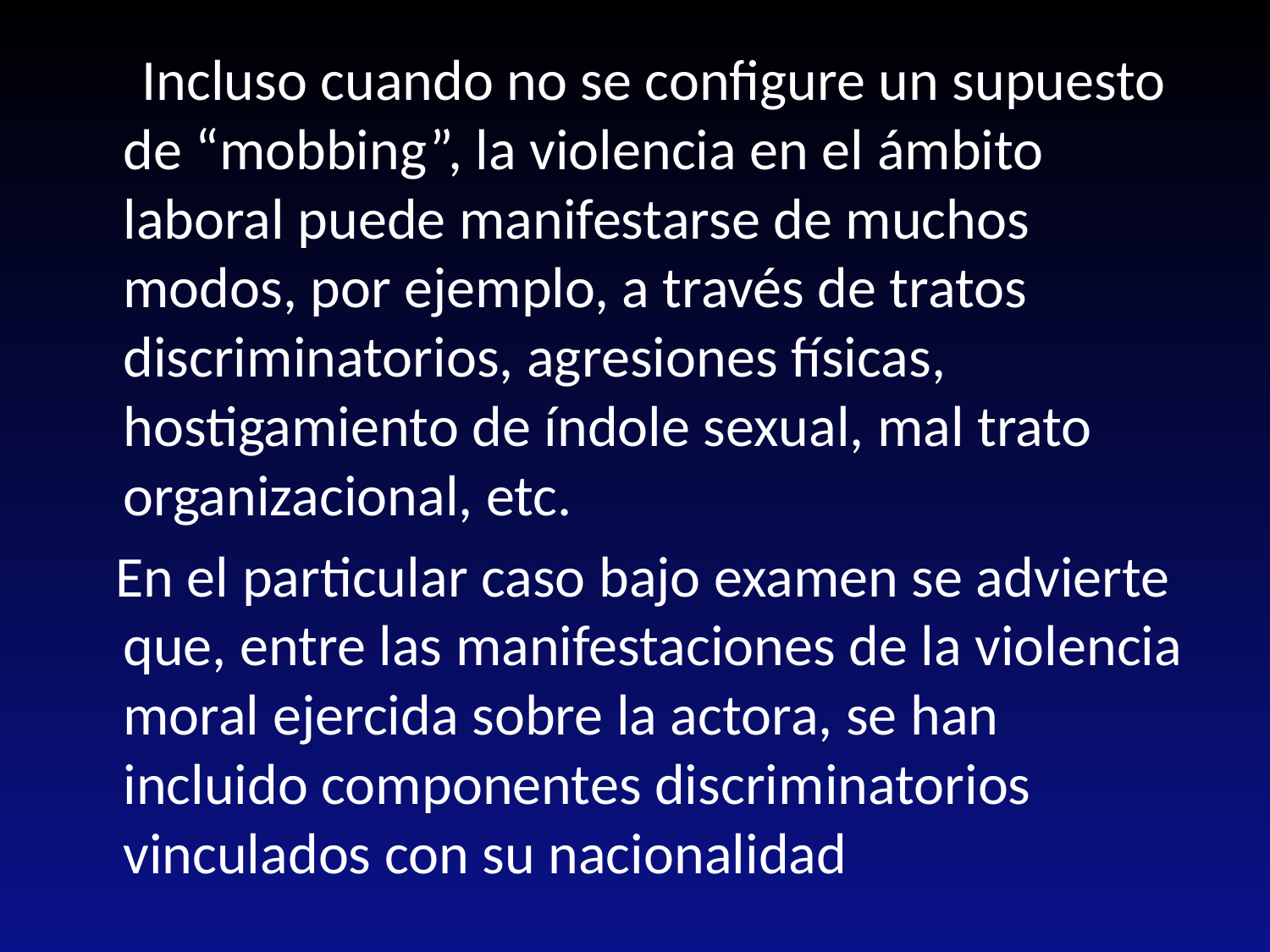

Incluso cuando no se configure un supuesto de “mobbing”, la violencia en el ámbito laboral puede manifestarse de muchos modos, por ejemplo, a través de tratos discriminatorios, agresiones físicas, hostigamiento de índole sexual, mal trato organizacional, etc.
   En el particular caso bajo examen se advierte que, entre las manifestaciones de la violencia moral ejercida sobre la actora, se han incluido componentes discriminatorios vinculados con su nacionalidad